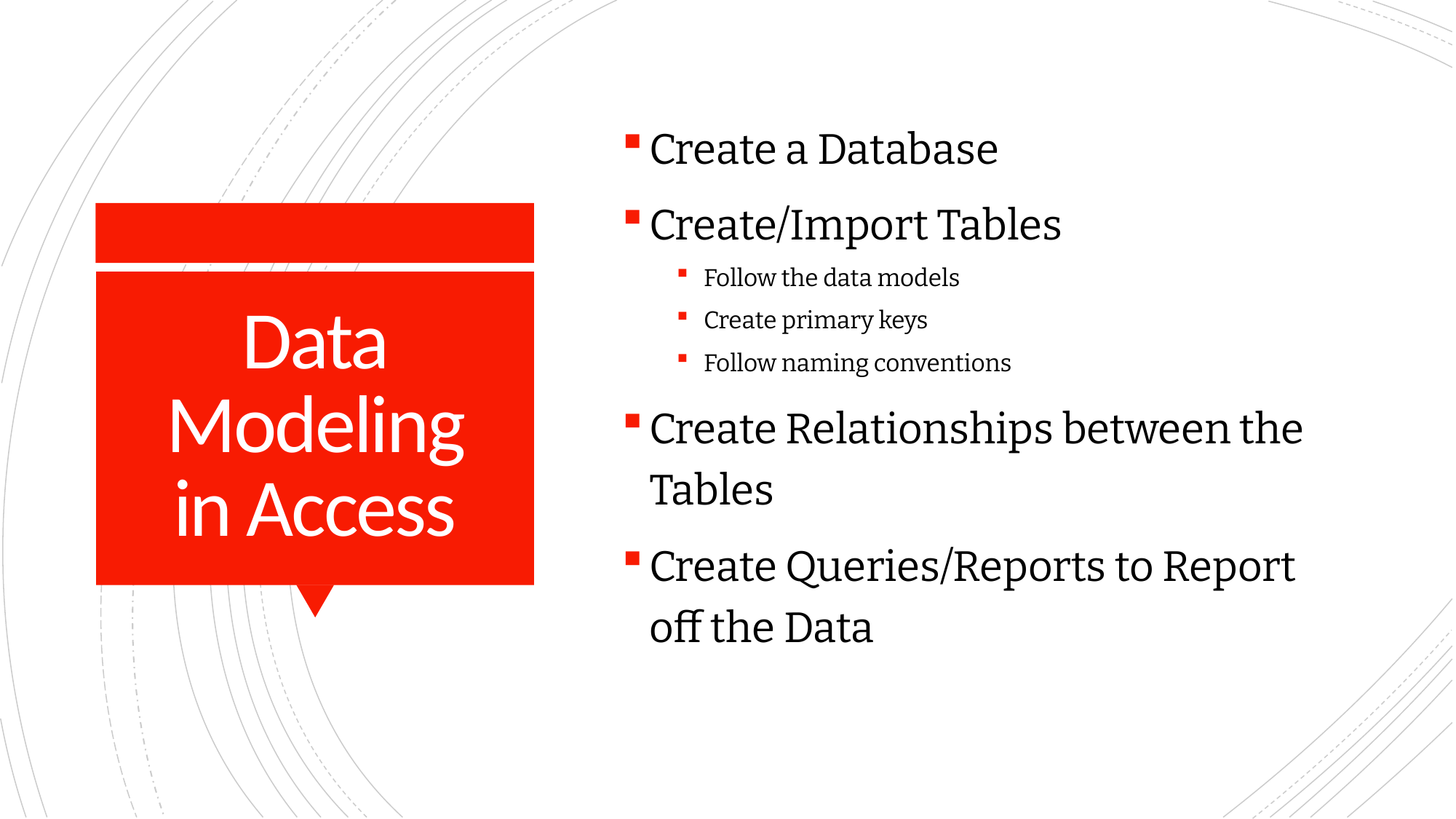

Create a Database
Create/Import Tables
Follow the data models
Create primary keys
Follow naming conventions
Create Relationships between the Tables
Create Queries/Reports to Report off the Data

# Data Modeling in Access